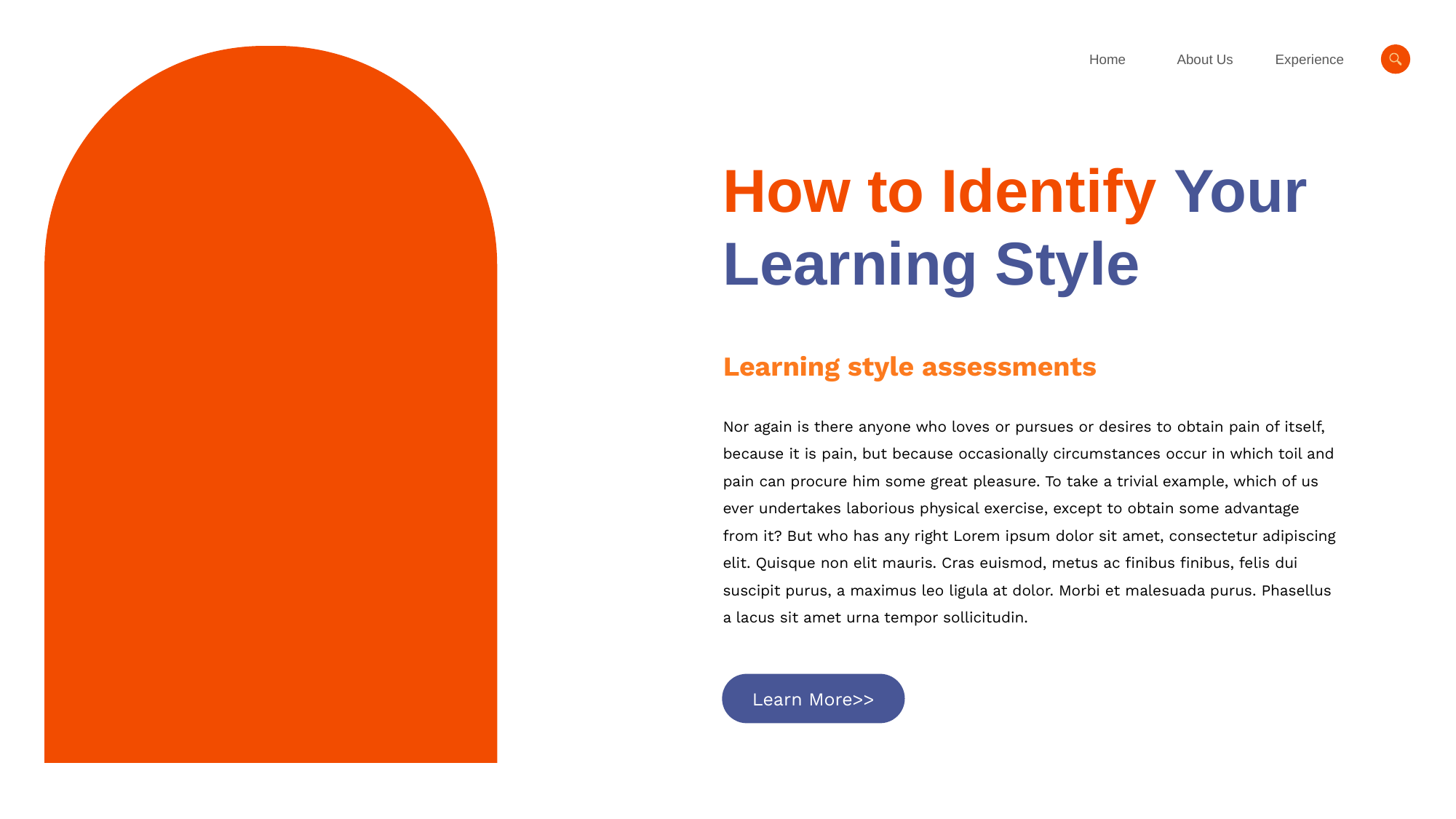

How to Identify Your Learning Style
Learning style assessments
Nor again is there anyone who loves or pursues or desires to obtain pain of itself, because it is pain, but because occasionally circumstances occur in which toil and pain can procure him some great pleasure. To take a trivial example, which of us ever undertakes laborious physical exercise, except to obtain some advantage from it? But who has any right Lorem ipsum dolor sit amet, consectetur adipiscing elit. Quisque non elit mauris. Cras euismod, metus ac finibus finibus, felis dui suscipit purus, a maximus leo ligula at dolor. Morbi et malesuada purus. Phasellus a lacus sit amet urna tempor sollicitudin.

Learn More>>